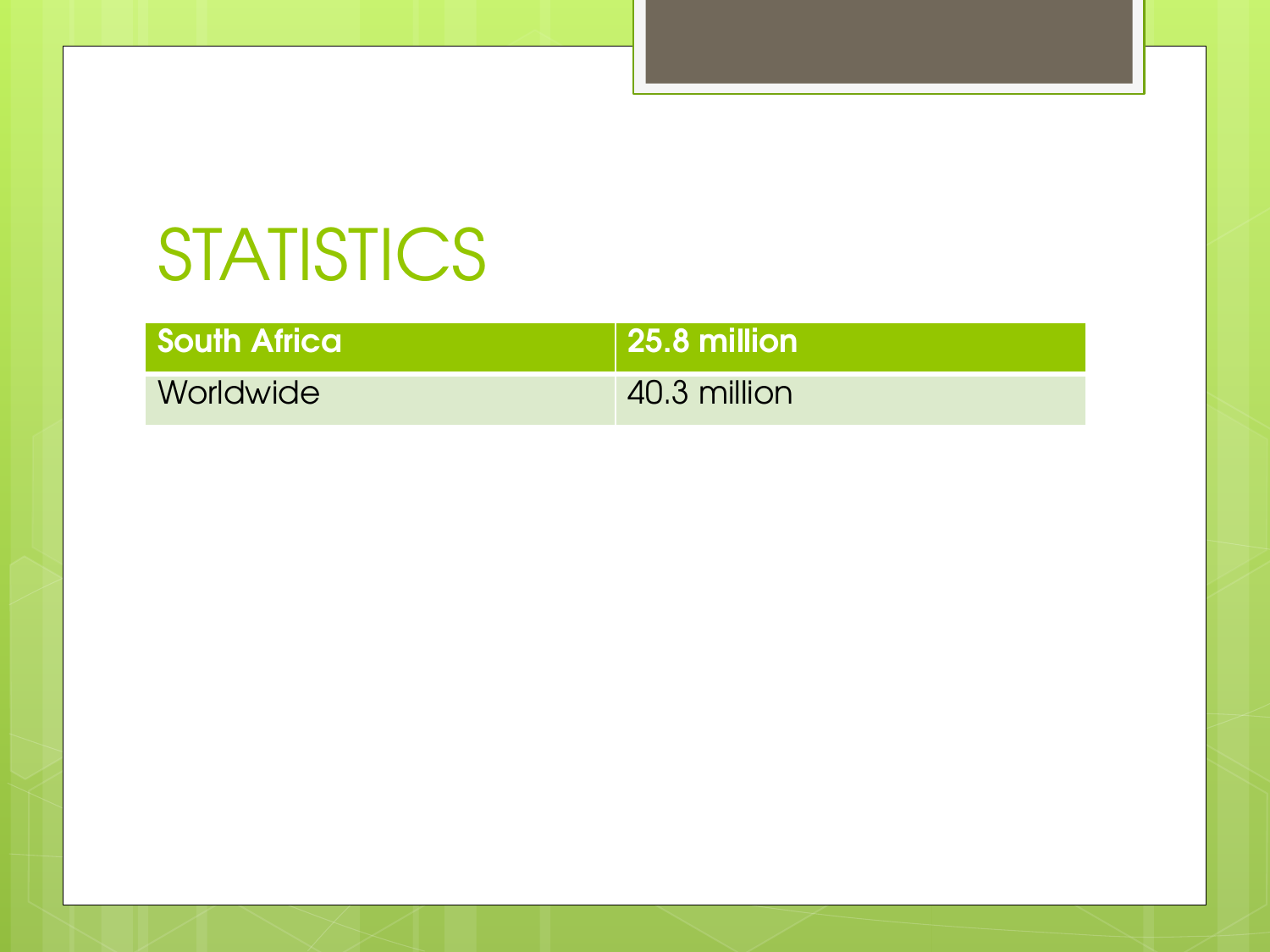

# STATISTICS
| South Africa | 25.8 million |
| --- | --- |
| Worldwide | 40.3 million |